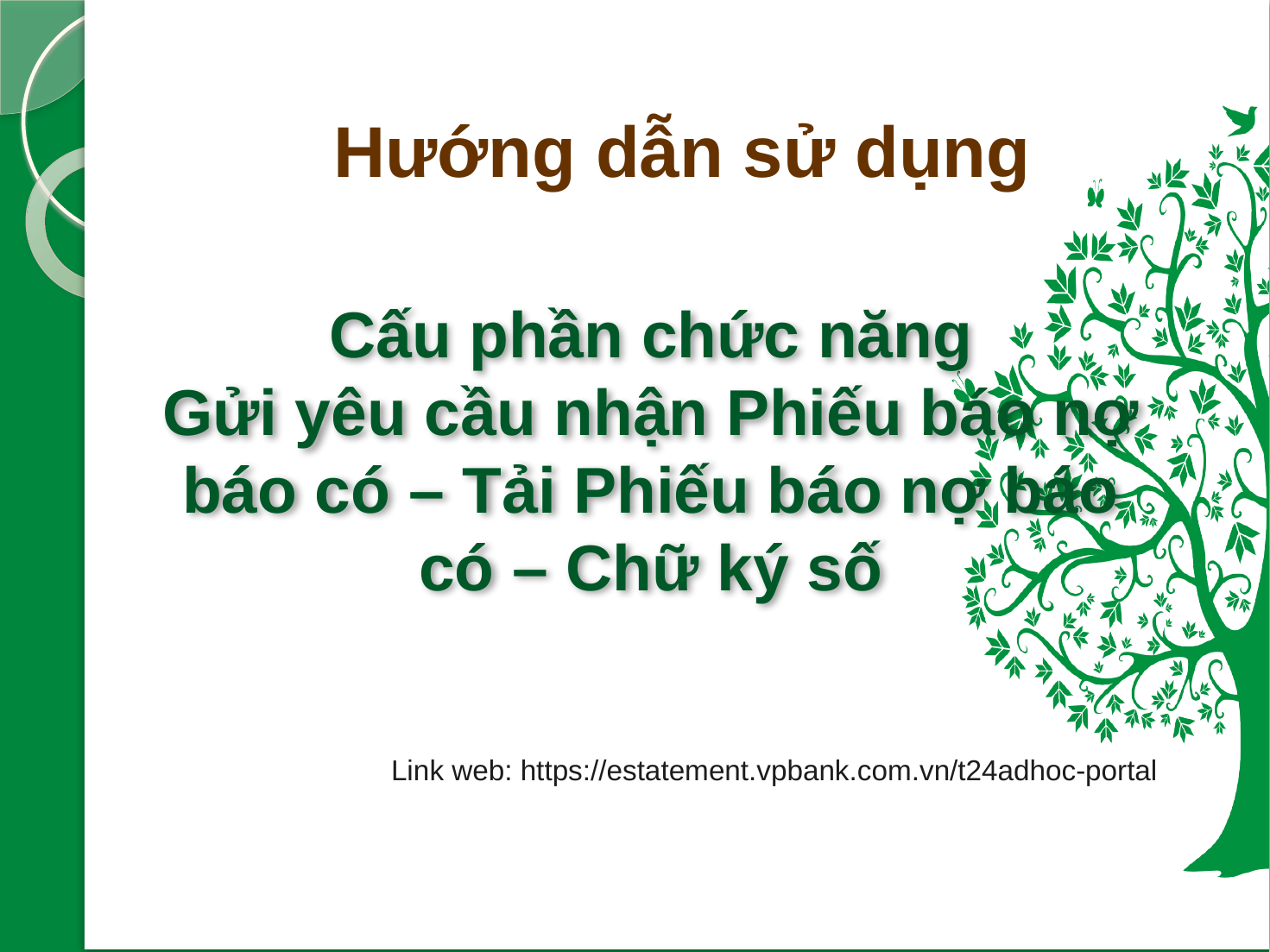

# Hướng dẫn sử dụng
Cấu phần chức năng
Gửi yêu cầu nhận Phiếu báo nợ báo có – Tải Phiếu báo nợ báo có – Chữ ký số
Link web: https://estatement.vpbank.com.vn/t24adhoc-portal